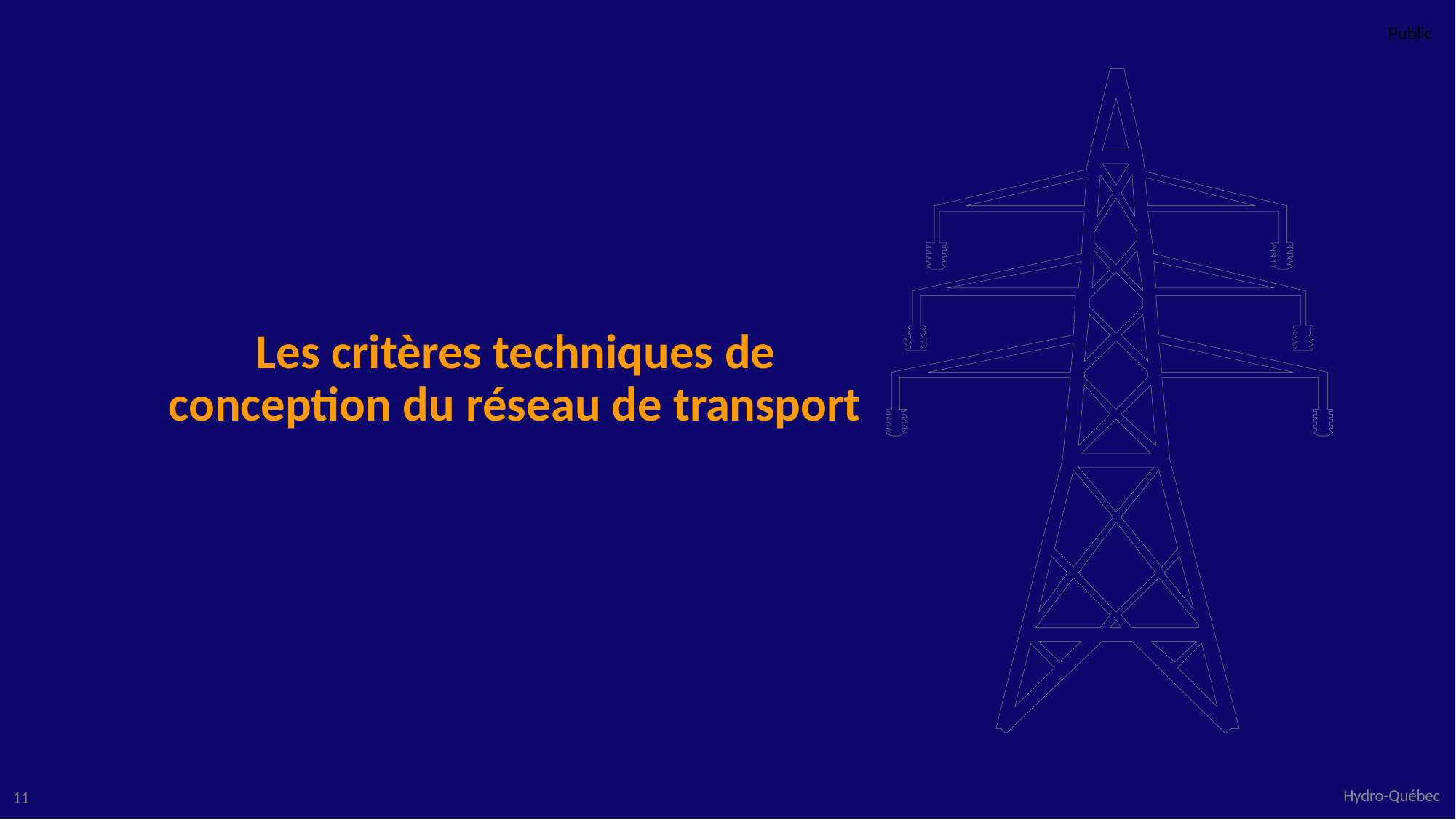

Public

# Les critères techniques de conception du réseau de transport
Hydro-Québec
11